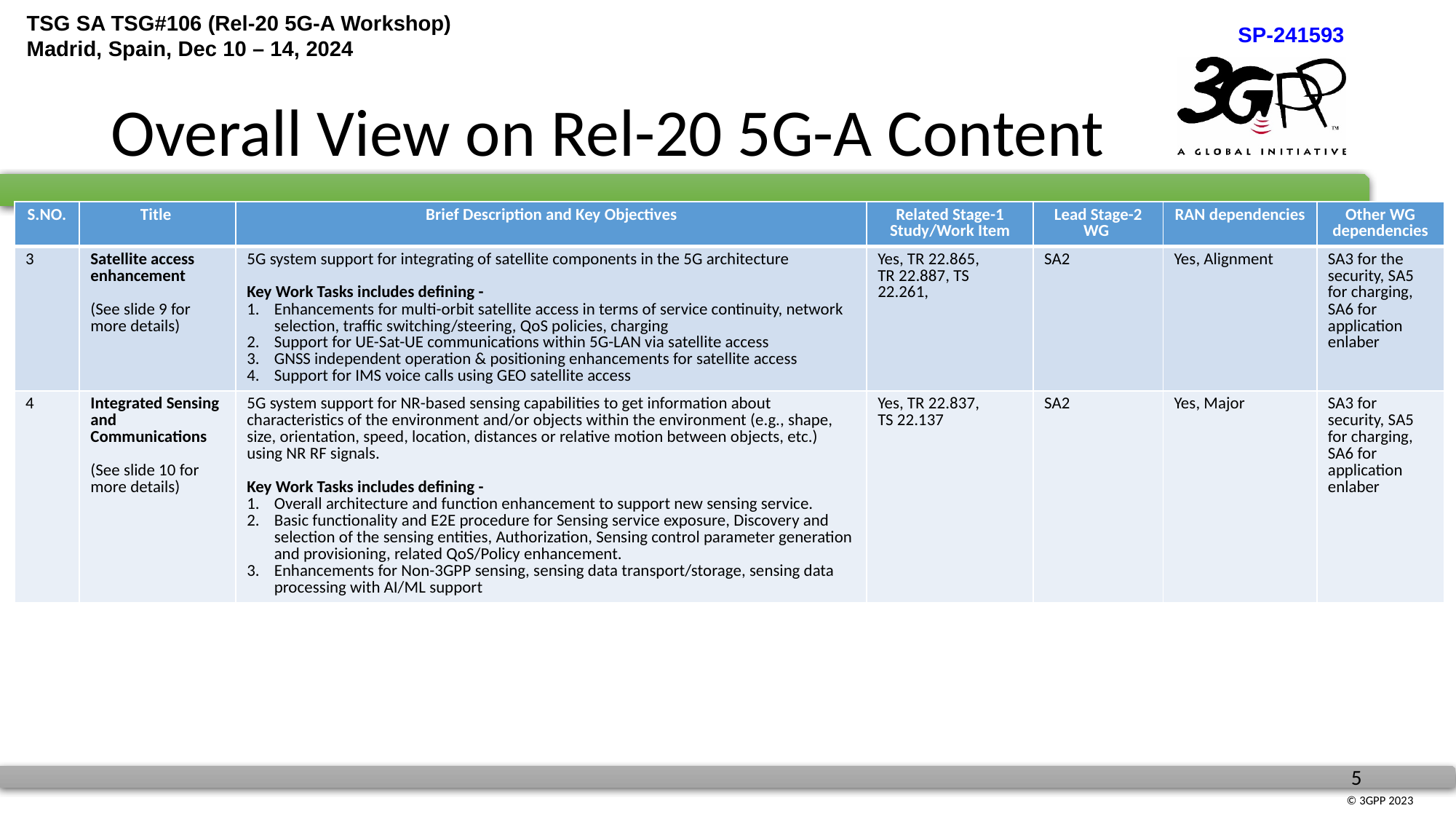

# Overall View on Rel-20 5G-A Content
| S.NO. | Title | Brief Description and Key Objectives | Related Stage-1 Study/Work Item | Lead Stage-2 WG | RAN dependencies | Other WG dependencies |
| --- | --- | --- | --- | --- | --- | --- |
| 3 | Satellite access enhancement (See slide 9 for more details) | 5G system support for integrating of satellite components in the 5G architecture Key Work Tasks includes defining - Enhancements for multi-orbit satellite access in terms of service continuity, network selection, traffic switching/steering, QoS policies, charging Support for UE-Sat-UE communications within 5G-LAN via satellite access GNSS independent operation & positioning enhancements for satellite access Support for IMS voice calls using GEO satellite access | Yes, TR 22.865, TR 22.887, TS 22.261, | SA2 | Yes, Alignment | SA3 for the security, SA5 for charging, SA6 for application enlaber |
| 4 | Integrated Sensing and Communications (See slide 10 for more details) | 5G system support for NR-based sensing capabilities to get information about characteristics of the environment and/or objects within the environment (e.g., shape, size, orientation, speed, location, distances or relative motion between objects, etc.) using NR RF signals. Key Work Tasks includes defining - Overall architecture and function enhancement to support new sensing service. Basic functionality and E2E procedure for Sensing service exposure, Discovery and selection of the sensing entities, Authorization, Sensing control parameter generation and provisioning, related QoS/Policy enhancement. Enhancements for Non-3GPP sensing, sensing data transport/storage, sensing data processing with AI/ML support | Yes, TR 22.837, TS 22.137 | SA2 | Yes, Major | SA3 for security, SA5 for charging, SA6 for application enlaber |